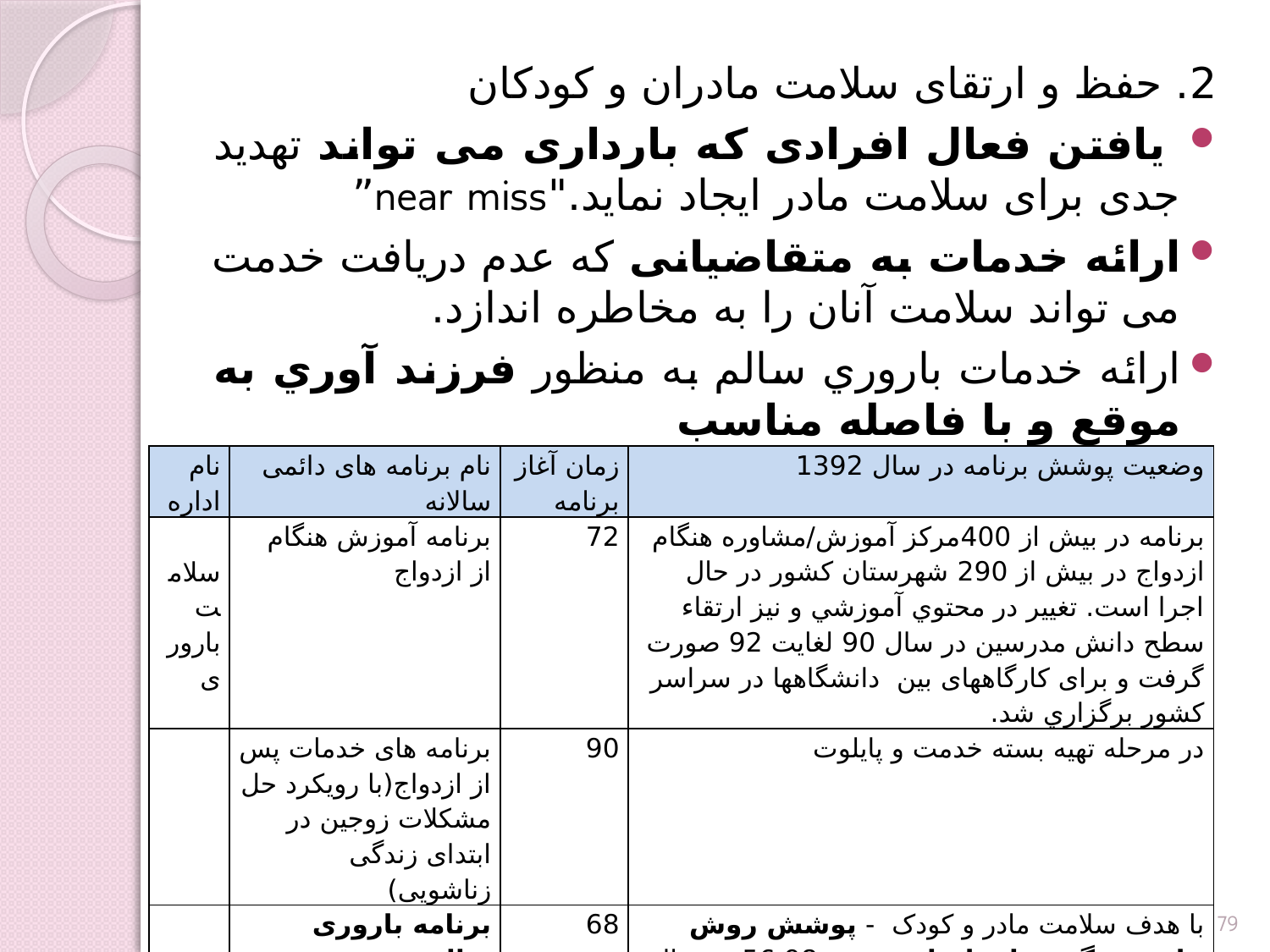

2. حفظ و ارتقای سلامت مادران و کودکان
 یافتن فعال افرادی که بارداری می تواند تهدید جدی برای سلامت مادر ایجاد نماید."near miss”
ارائه خدمات به متقاضیانی که عدم دریافت خدمت می تواند سلامت آنان را به مخاطره اندازد.
ارائه خدمات باروري سالم به منظور فرزند آوري به موقع و با فاصله مناسب
| نام اداره | نام برنامه های دائمی سالانه | زمان آغاز برنامه | وضعیت پوشش برنامه در سال 1392 |
| --- | --- | --- | --- |
| سلامت باروری | برنامه آموزش هنگام از ازدواج | 72 | برنامه در بيش از 400مركز آموزش/مشاوره هنگام ازدواج در بيش از 290 شهرستان كشور در حال اجرا است. تغيير در محتوي آموزشي و نيز ارتقاء سطح دانش مدرسين در سال 90 لغایت 92 صورت گرفت و برای کارگاههای بین دانشگاهها در سراسر کشور برگزاري شد. |
|  | برنامه های خدمات پس از ازدواج(با رویکرد حل مشکلات زوجین در ابتدای زندگی زناشویی) | 90 | در مرحله تهیه بسته خدمت و پایلوت |
|  | برنامه باروری سالم | 68 | با هدف سلامت مادر و کودک - پوشش روش های پیشگیری از بارداری مدرن56.98 در سال 89 |
|  | برنامه ناباروری | 92 | در مرحله تدوین برنامه با رویکرد پیشگیری |
79